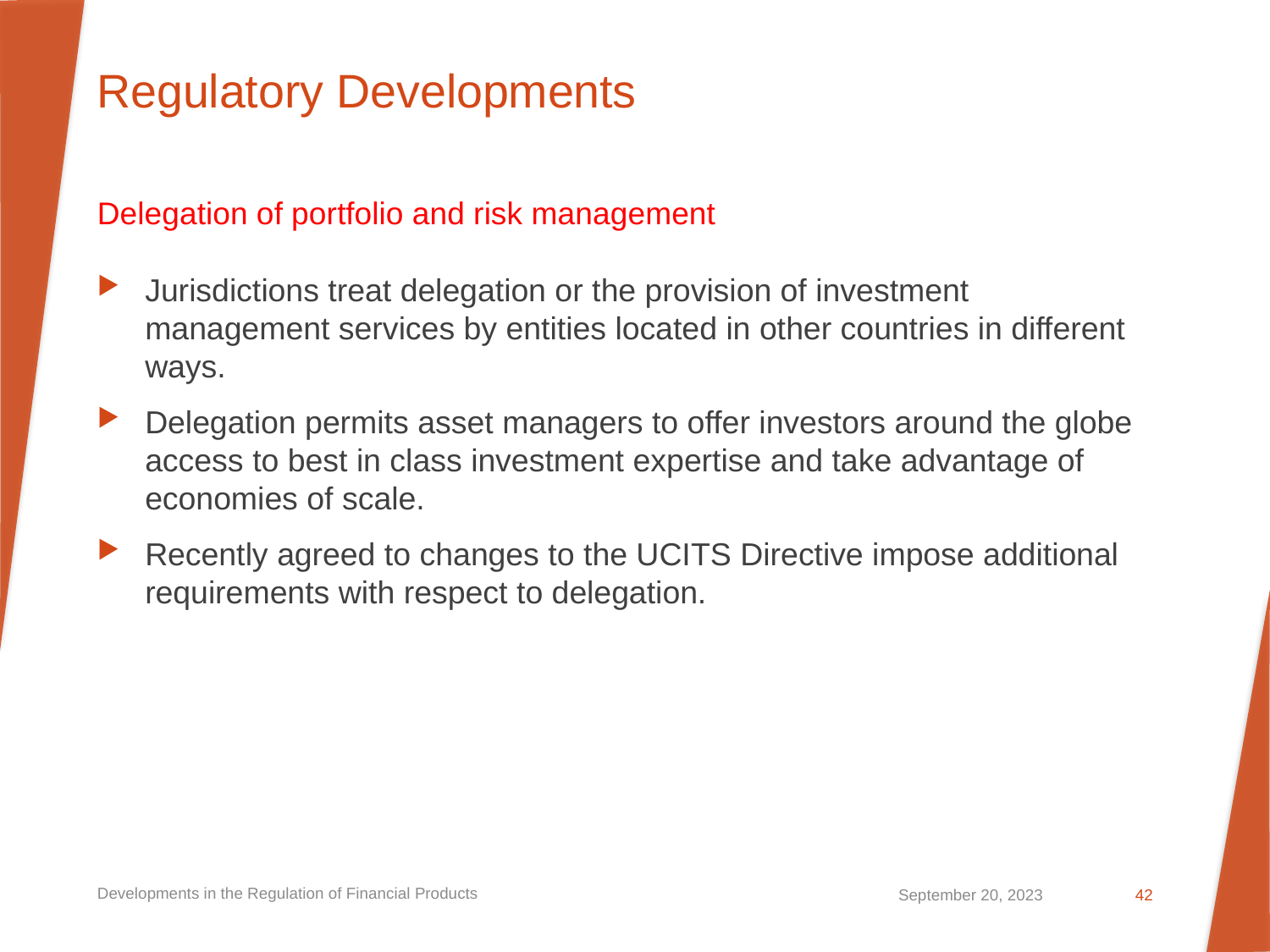

# Regulatory Developments Delegation of portfolio and risk management
Jurisdictions treat delegation or the provision of investment management services by entities located in other countries in different ways.
Delegation permits asset managers to offer investors around the globe access to best in class investment expertise and take advantage of economies of scale.
Recently agreed to changes to the UCITS Directive impose additional requirements with respect to delegation.
Developments in the Regulation of Financial Products
September 20, 2023
42